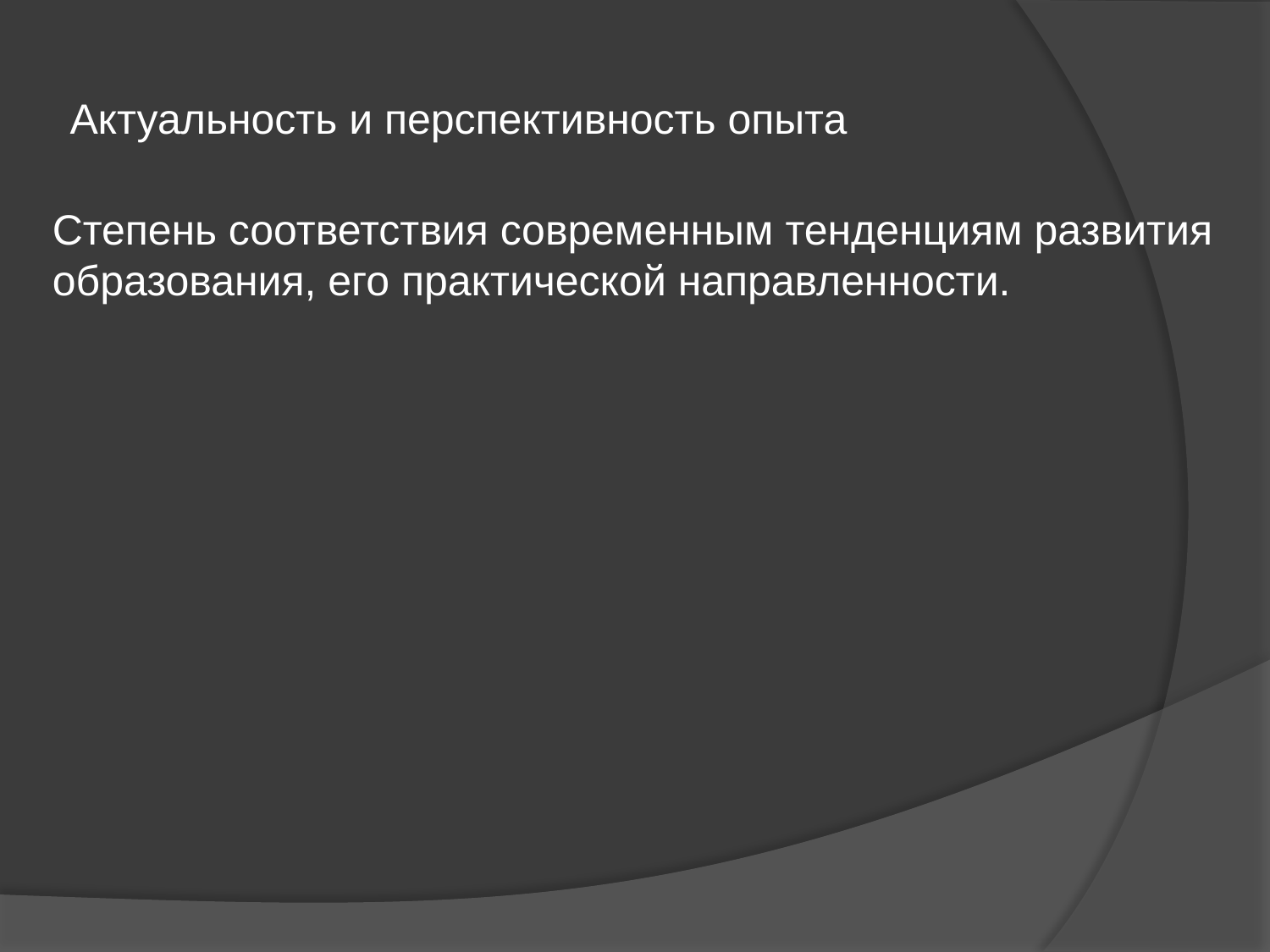

# Актуальность и перспективность опыта
Степень соответствия современным тенденциям развития образования, его практической направленности.